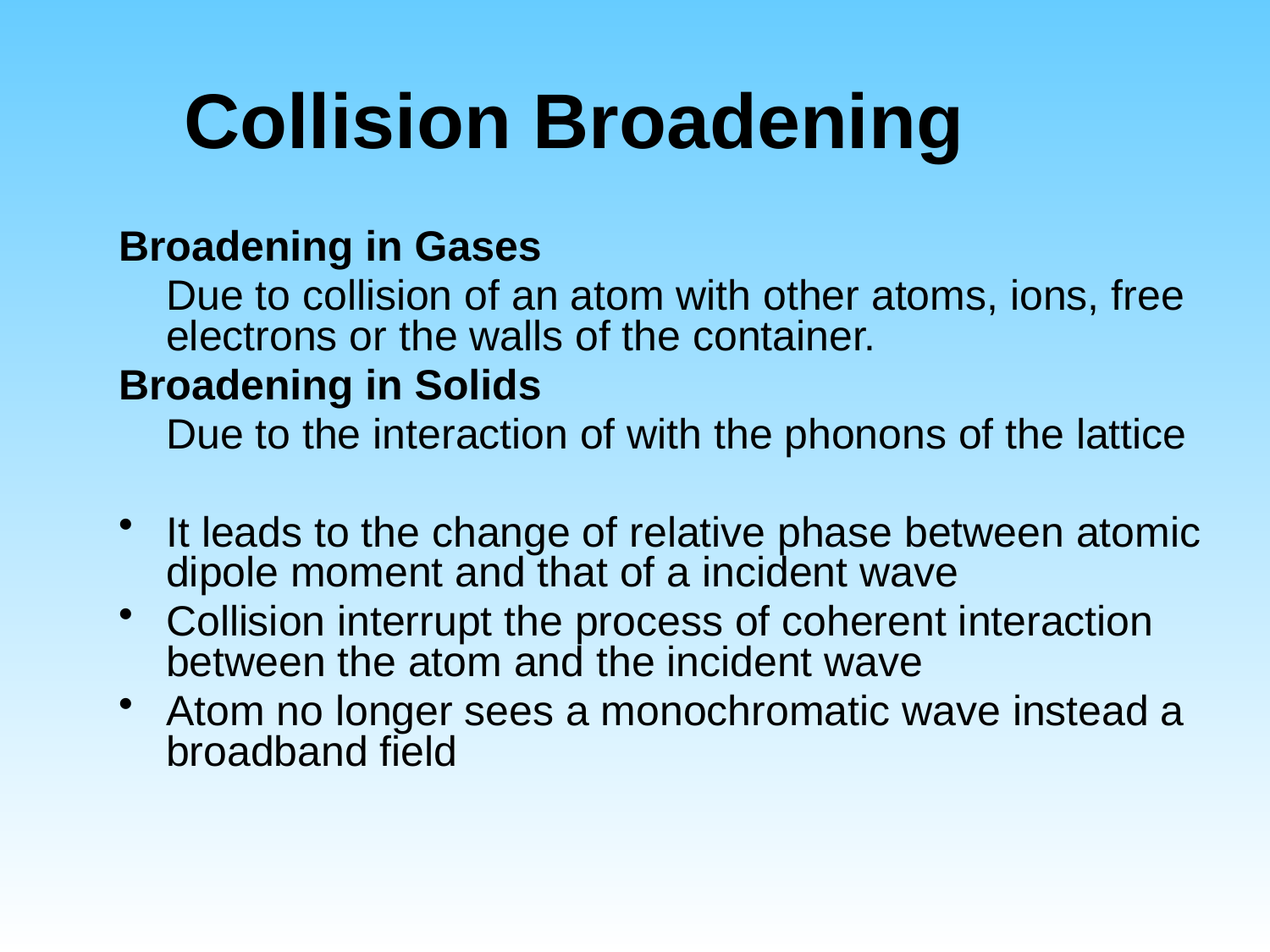

Collision Broadening
Broadening in Gases
	Due to collision of an atom with other atoms, ions, free electrons or the walls of the container.
Broadening in Solids
	Due to the interaction of with the phonons of the lattice

It leads to the change of relative phase between atomic dipole moment and that of a incident wave
Collision interrupt the process of coherent interaction between the atom and the incident wave
Atom no longer sees a monochromatic wave instead a broadband field